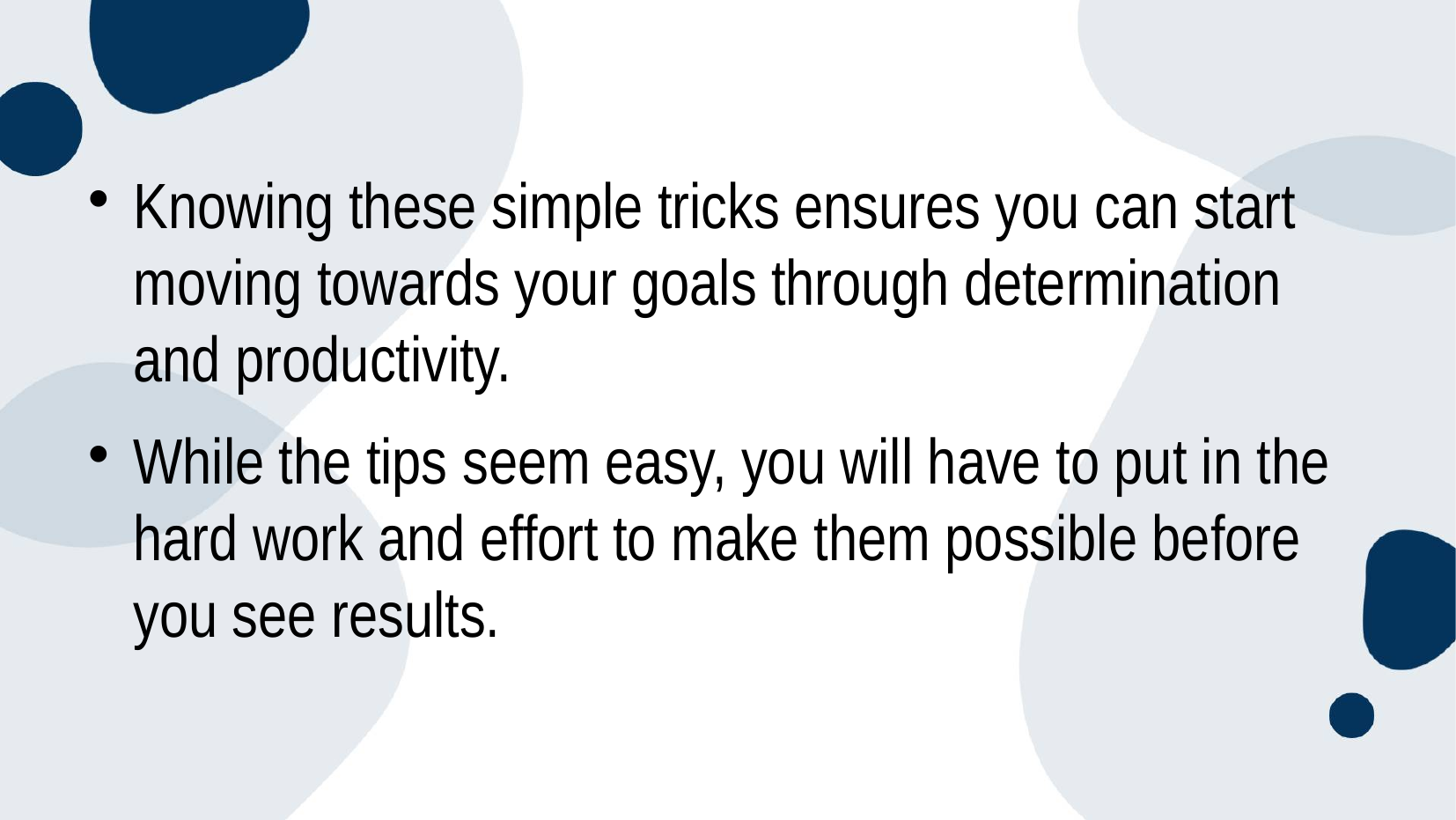

Knowing these simple tricks ensures you can start moving towards your goals through determination and productivity.
While the tips seem easy, you will have to put in the hard work and effort to make them possible before you see results.